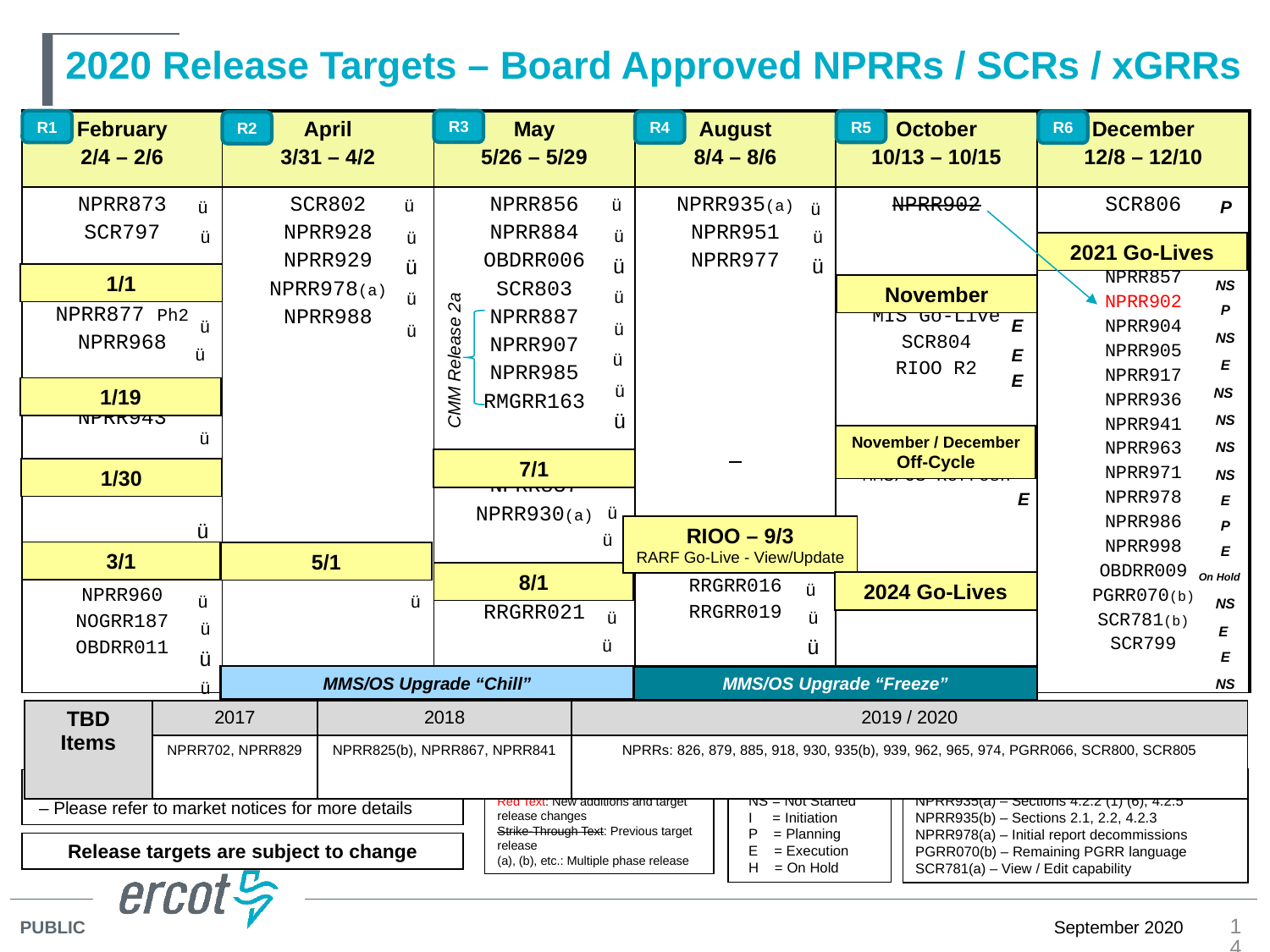

# 2020 Release Targets – Board Approved NPRRs / SCRs / xGRRs
R3
R5
R1
| February 2/4 – 2/6 | April 3/31 – 4/2 | May 5/26 – 5/29 | August 8/4 – 8/6 | October 10/13 – 10/15 | December 12/8 – 12/10 |
| --- | --- | --- | --- | --- | --- |
| NPRR873 SCR797 NPRR877 Ph2 NPRR968 NPRR943 EMIL Web Interface NPRR863 FFR NPRR960 NOGRR187 OBDRR011 | SCR802 NPRR928 NPRR929 NPRR978(a) NPRR988 NPRR953 | NPRR856 NPRR884 OBDRR006 SCR803 NPRR887 NPRR907 NPRR985 RMGRR163 NPRR837 NPRR930(a) NPRR933 RRGRR021 | NPRR935(a) NPRR951 NPRR977 SCR781(a) RRGRR016 RRGRR019 | NPRR902 MIS Go-Live SCR804 RIOO R2 MMS/OS Refresh NPRR863 ECRS | SCR806 NPRR857 NPRR902 NPRR904 NPRR905 NPRR917 NPRR936 NPRR941 NPRR963 NPRR971 NPRR978 NPRR986 NPRR998 OBDRR009 PGRR070(b) SCR781(b) SCR799 |
R4
R6
R2
ü

ü

ü

ü

ü

E

E

E
ü

ü

ü

ü

ü

 P

NS

P

NS

E

NS

NS

NS

NS

E

P

E

NS

E

E

NS
ü

ü

ü
ü

ü

ü
2021 Go-Lives
1/1
November
ü

ü

ü

ü

ü
CMM Release 2a
1/19
ü
November / December
Off-Cycle
7/1
1/30
E

ü

ü
RIOO – 9/3
RARF Go-Live - View/Update
3/1
5/1
8/1
On Hold
2024 Go-Lives
ü

ü

ü
ü

ü

ü

ü
ü
ü

ü
MMS/OS Upgrade “Chill”
MMS/OS Upgrade “Freeze”
| TBD Items | 2017 | 2018 | 2019 / 2020 |
| --- | --- | --- | --- |
|  | NPRR702, NPRR829 | NPRR825(b), NPRR867, NPRR841 | NPRRs: 826, 879, 885, 918, 930, 935(b), 939, 962, 965, 974, PGRR066, SCR800, SCR805 |
Project Status Codes
  NS = Not Started
  I     = Initiation
  P    = Planning
  E    = Execution
  H    = On Hold
NPRR930(a) – O&M portion
NPRR935(a) – Sections 4.2.2 (1) (6), 4.2.5
NPRR935(b) – Sections 2.1, 2.2, 4.2.3
NPRR978(a) – Initial report decommissions
PGRR070(b) – Remaining PGRR language
SCR781(a) – View / Edit capability
Go-live dates can differ from Protocol effective dates – Please refer to market notices for more details
APPENDIX
Red Text: New additions and target release changes
Strike-Through Text: Previous target release
(a), (b), etc.: Multiple phase release
Release targets are subject to change
14